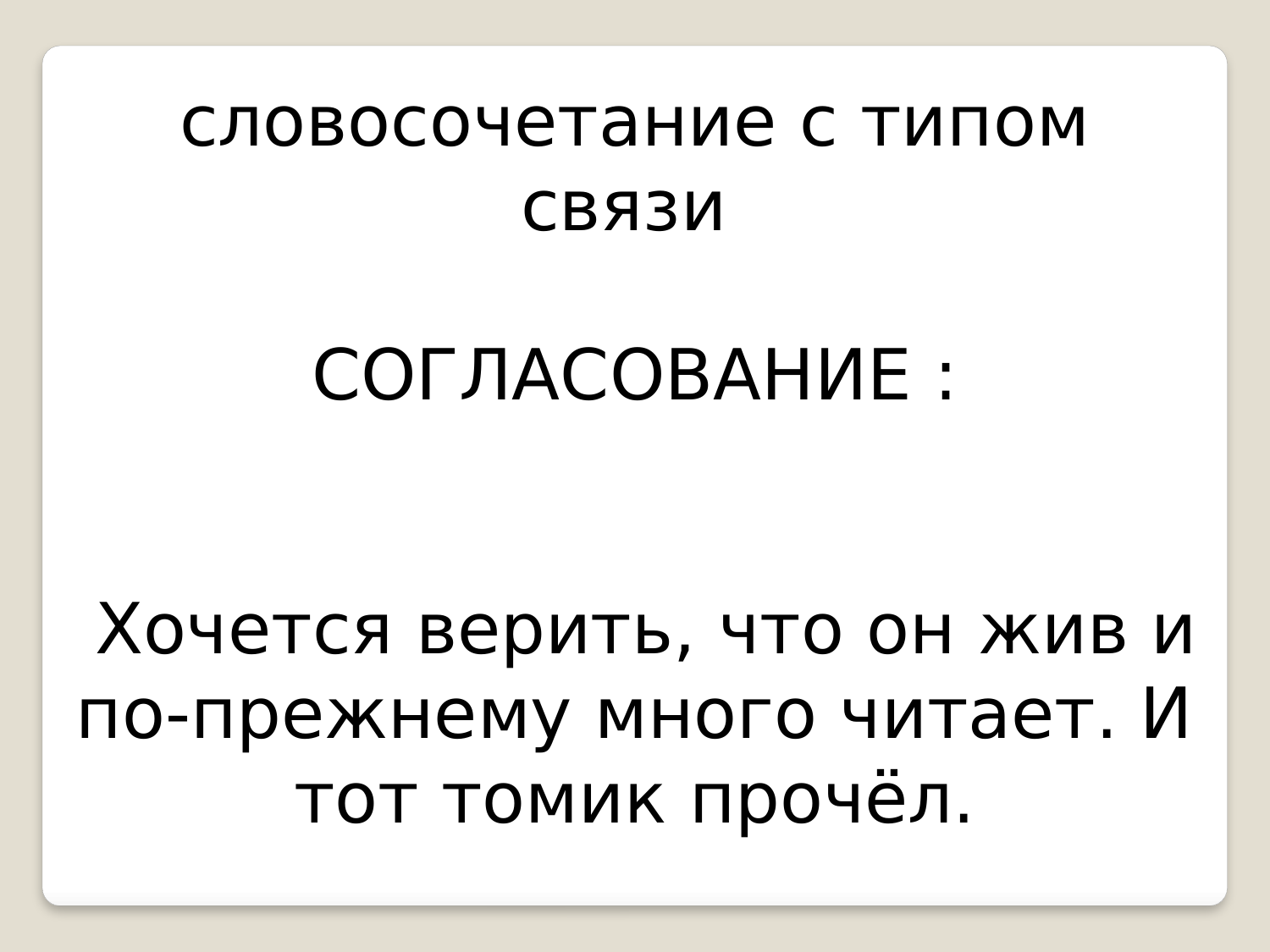

словосочетание с типом связи

СОГЛАСОВАНИЕ :

 Хочется верить, что он жив и по-прежнему много читает. И тот томик прочёл.